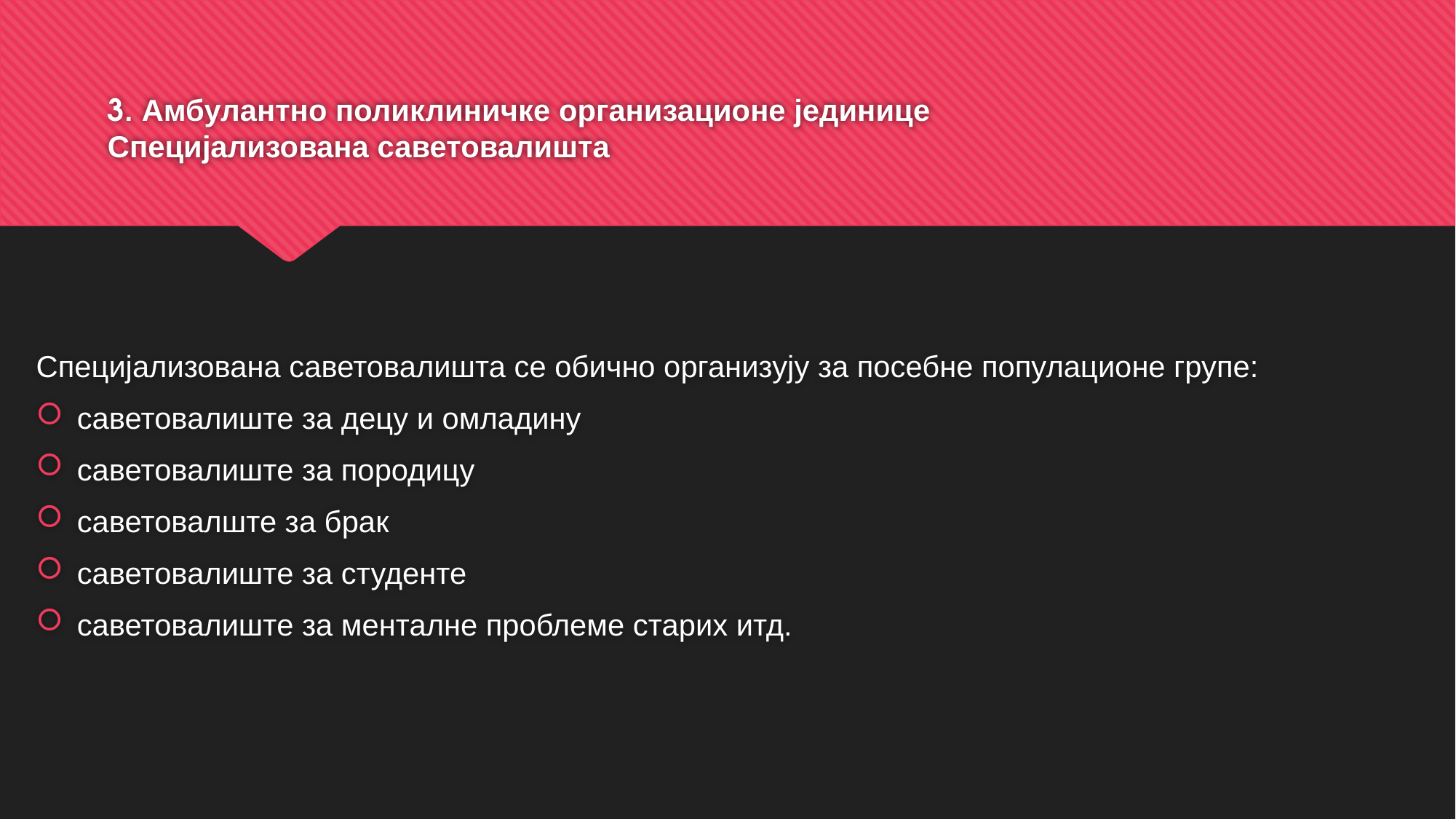

# 3. Амбулантно поликлиничке организационе јединице Специјализована саветовалишта
Специјализована саветовалишта се обично организују за посебне популационе групе:
саветовалиште за децу и омладину
саветовалиште за породицу
саветовалште за брак
саветовалиште за студенте
саветовалиште за менталне проблеме старих итд.